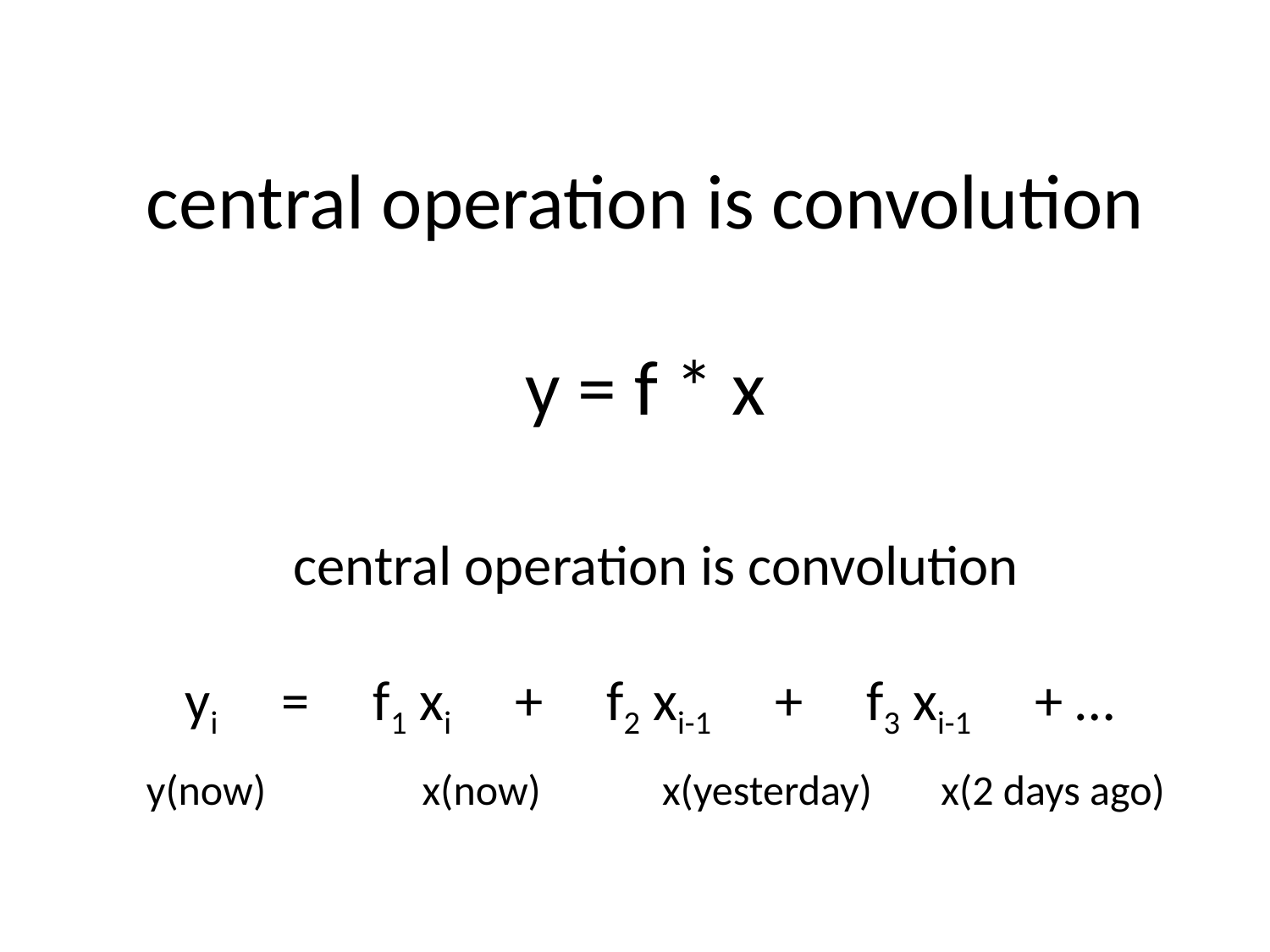

# central operation is convolution y = f * x
central operation is convolution
yi     =     f1 xi     +     f2 xi-1     +     f3 xi-1     + …
y(now)
x(now)
x(yesterday)
x(2 days ago)